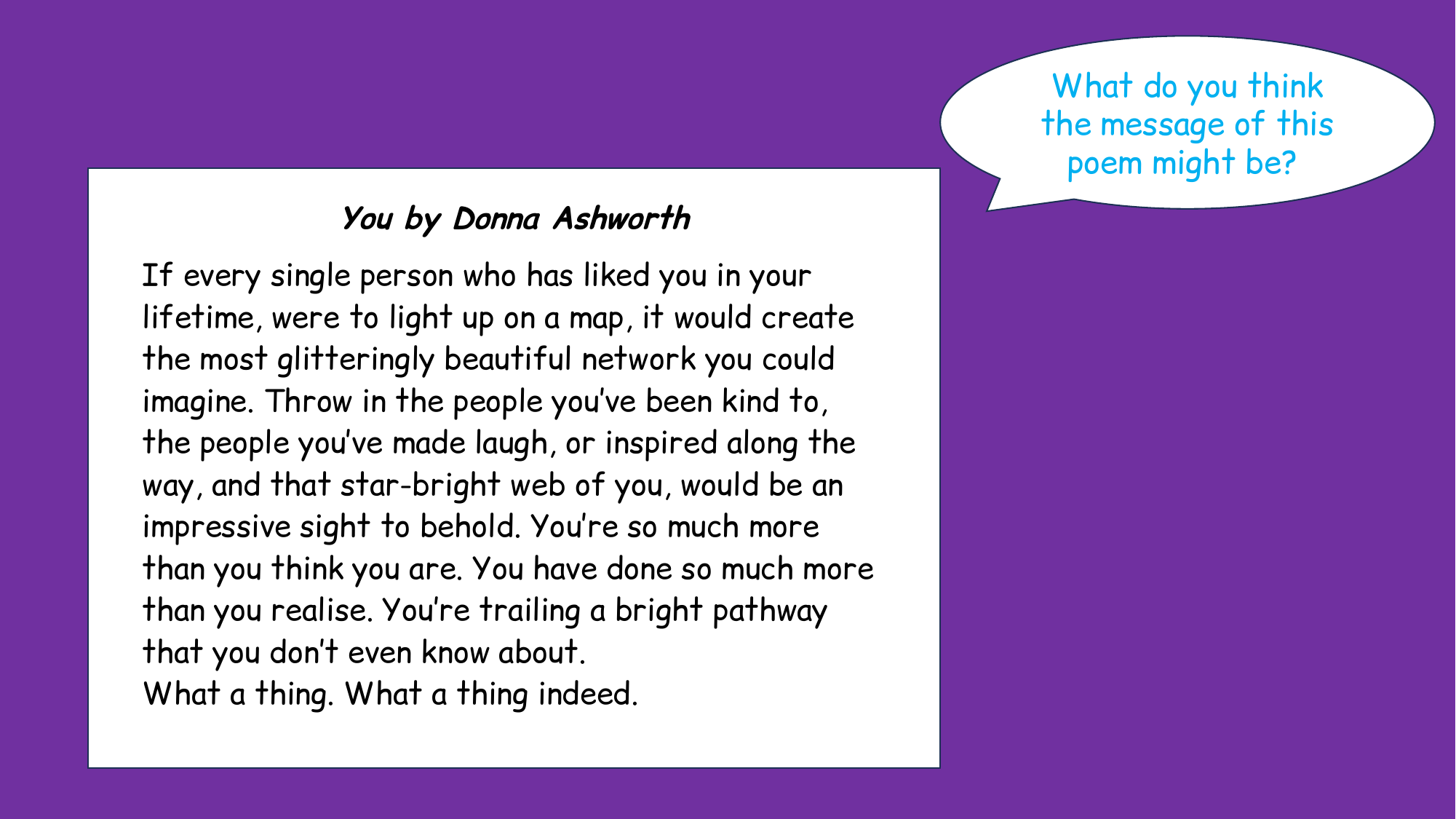

What do you think the message of this poem might be?

You by Donna Ashworth
If every single person who has liked you in your lifetime, were to light up on a map, it would create the most glitteringly beautiful network you could imagine. Throw in the people you’ve been kind to, the people you’ve made laugh, or inspired along the way, and that star-bright web of you, would be an impressive sight to behold. You’re so much more than you think you are. You have done so much more than you realise. You’re trailing a bright pathway that you don’t even know about.
What a thing. What a thing indeed.